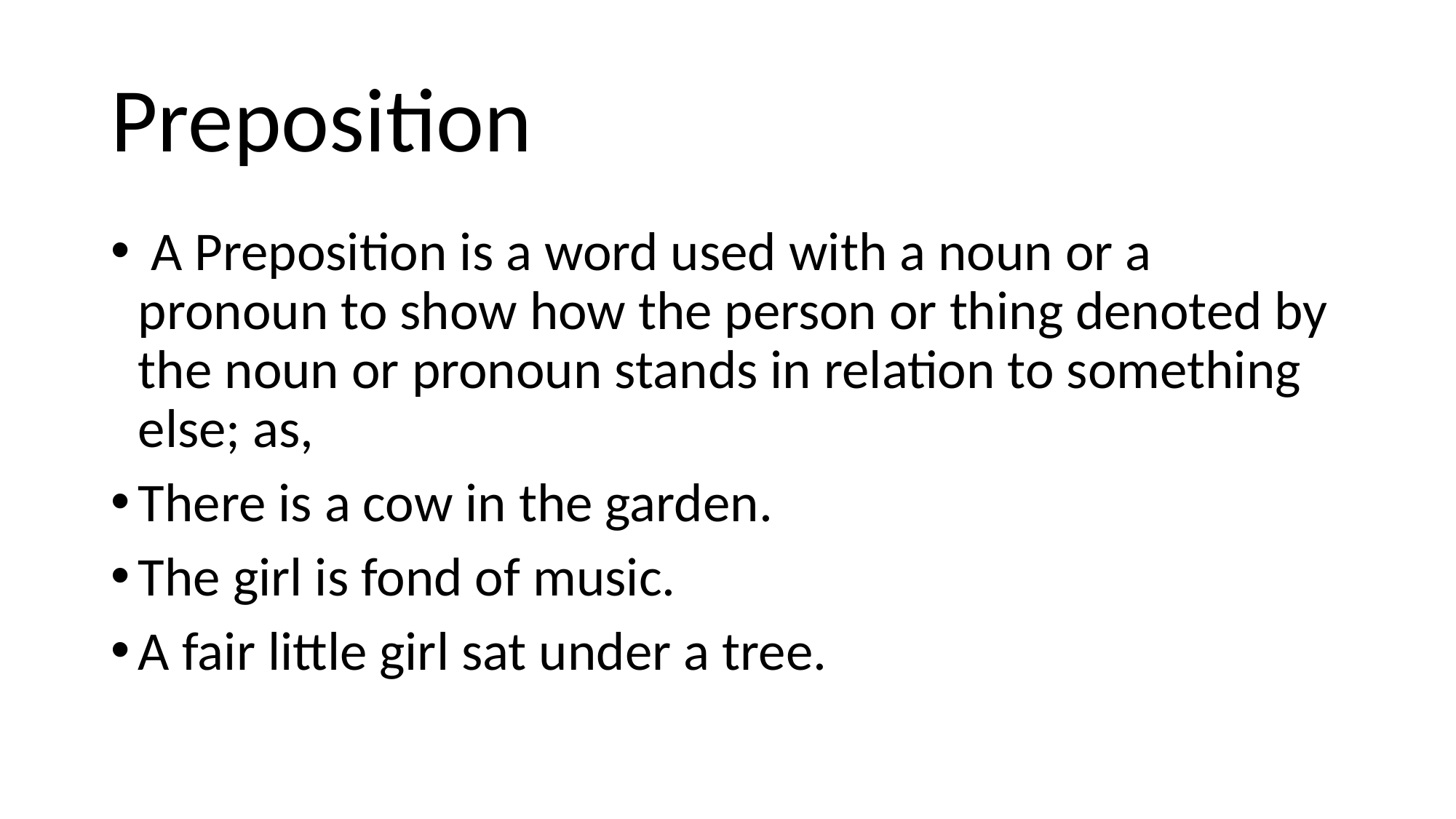

# Preposition
 A Preposition is a word used with a noun or a pronoun to show how the person or thing denoted by the noun or pronoun stands in relation to something else; as,
There is a cow in the garden.
The girl is fond of music.
A fair little girl sat under a tree.